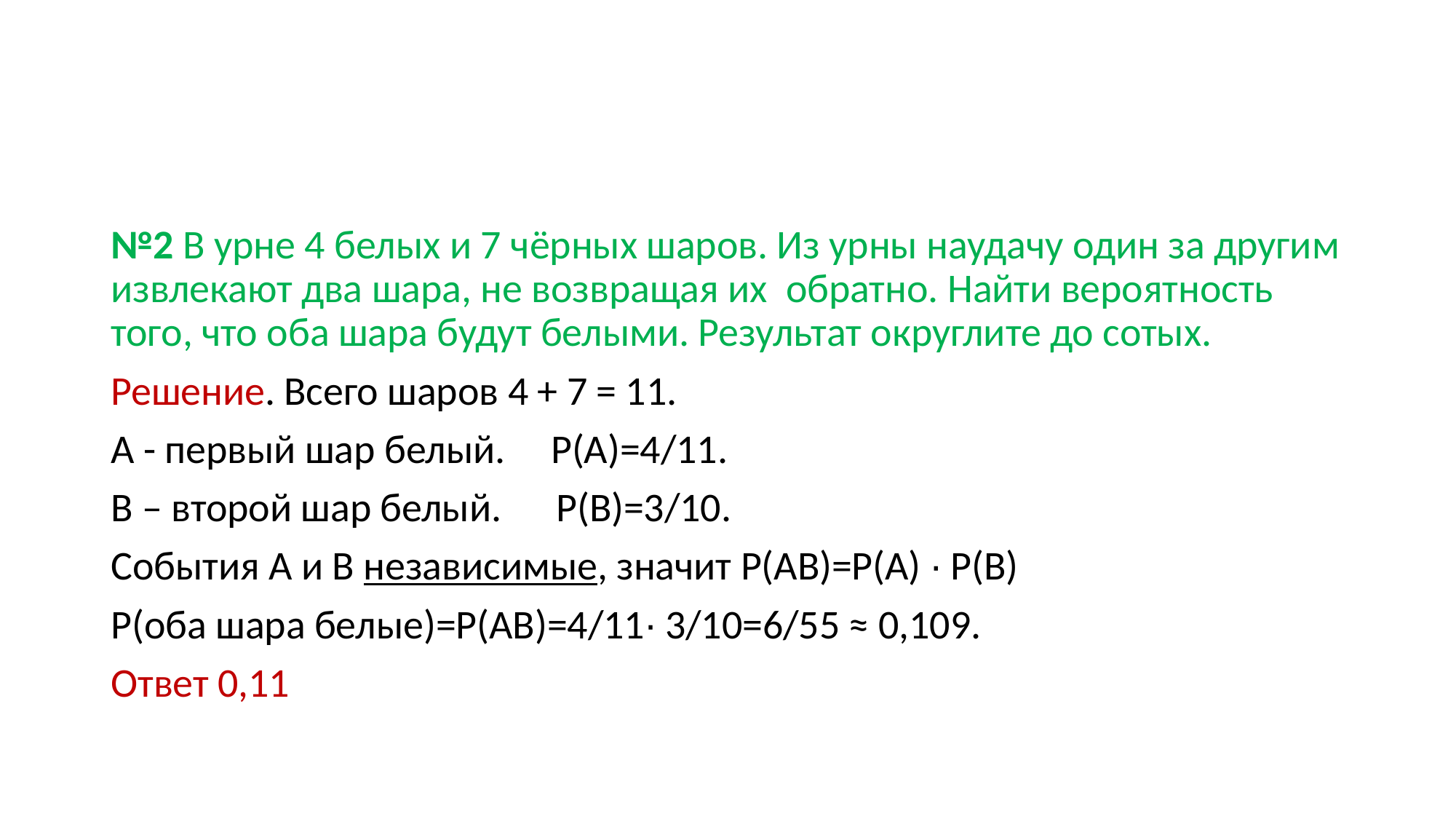

#
№2 В урне 4 белых и 7 чёрных шаров. Из урны наудачу один за другим извлекают два шара, не возвращая их  обратно. Найти вероятность того, что оба шара будут белыми. Результат округлите до сотых.
Решение. Всего шаров 4 + 7 = 11.
А - первый шар белый.     Р(А)=4/11.
В – второй шар белый.      Р(В)=3/10.
События А и В независимые, значит Р(АВ)=Р(А) ∙ Р(В)
Р(оба шара белые)=Р(АВ)=4/11∙ 3/10=6/55 ≈ 0,109.
Ответ 0,11